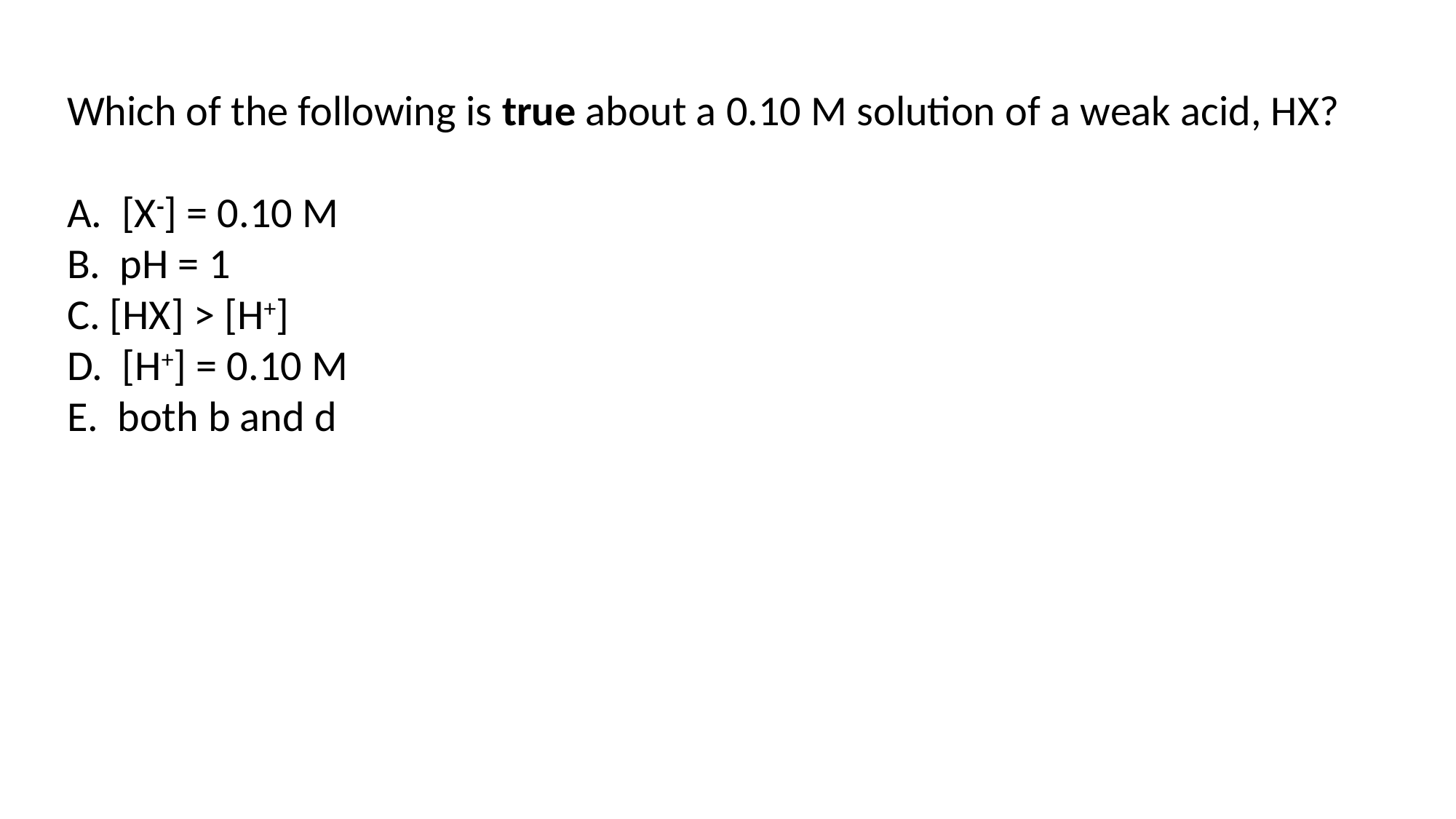

Which of the following is true about a 0.10 M solution of a weak acid, HX?

A.  [X-] = 0.10 M
B.  pH = 1
C. [HX] > [H+]
D.  [H+] = 0.10 M
E.  both b and d